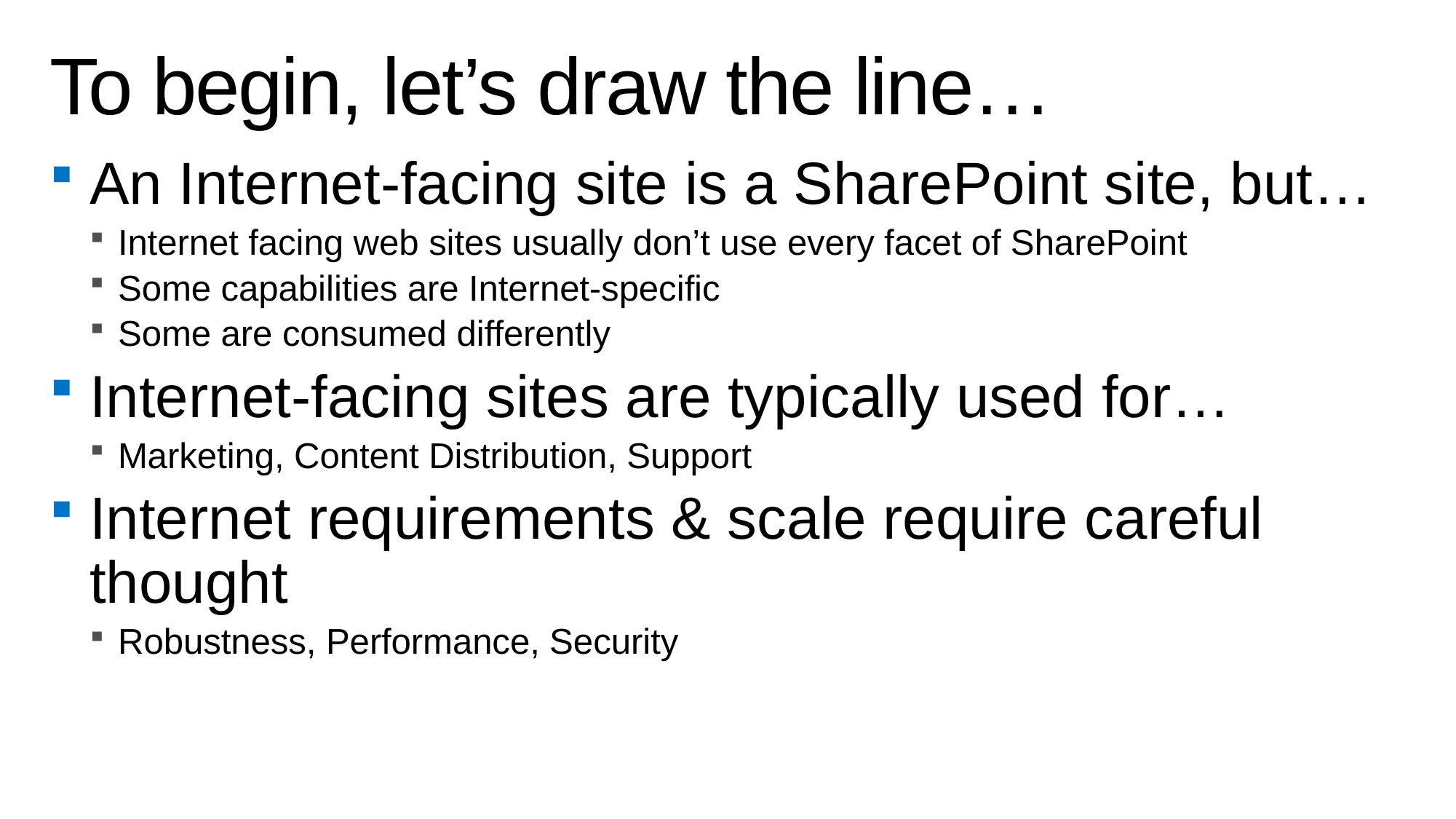

# To begin, let’s draw the line…
An Internet-facing site is a SharePoint site, but…
Internet facing web sites usually don’t use every facet of SharePoint
Some capabilities are Internet-specific
Some are consumed differently
Internet-facing sites are typically used for…
Marketing, Content Distribution, Support
Internet requirements & scale require careful thought
Robustness, Performance, Security